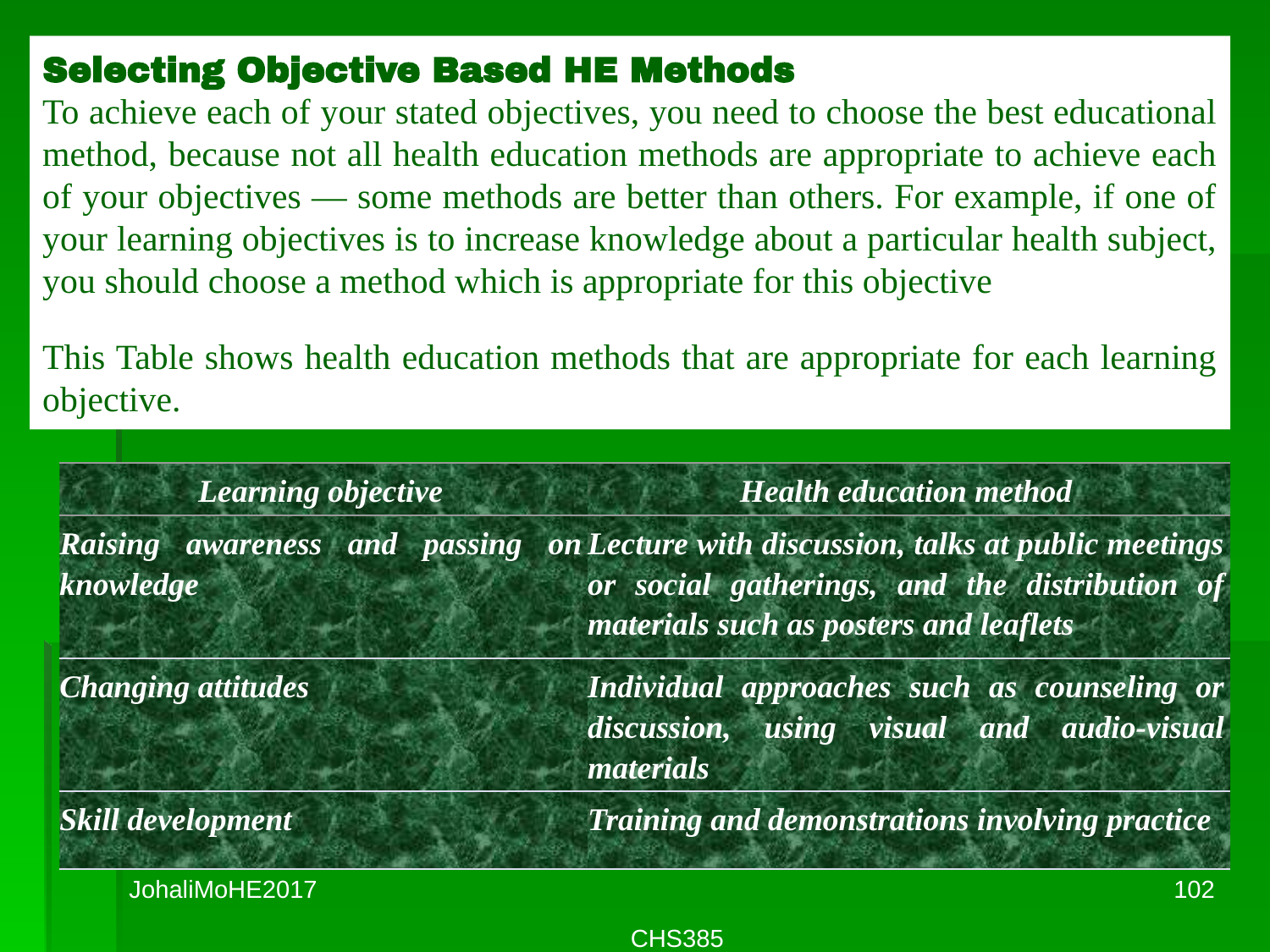

Selecting Objective Based HE Methods
To achieve each of your stated objectives, you need to choose the best educational method, because not all health education methods are appropriate to achieve each of your objectives — some methods are better than others. For example, if one of your learning objectives is to increase knowledge about a particular health subject, you should choose a method which is appropriate for this objective

This Table shows health education methods that are appropriate for each learning objective.
| Learning objective | Health education method |
| --- | --- |
| Raising awareness and passing on knowledge | Lecture with discussion, talks at public meetings or social gatherings, and the distribution of materials such as posters and leaflets |
| Changing attitudes | Individual approaches such as counseling or discussion, using visual and audio-visual materials |
| Skill development | Training and demonstrations involving practice |
JohaliMoHE2017
102
CHS385